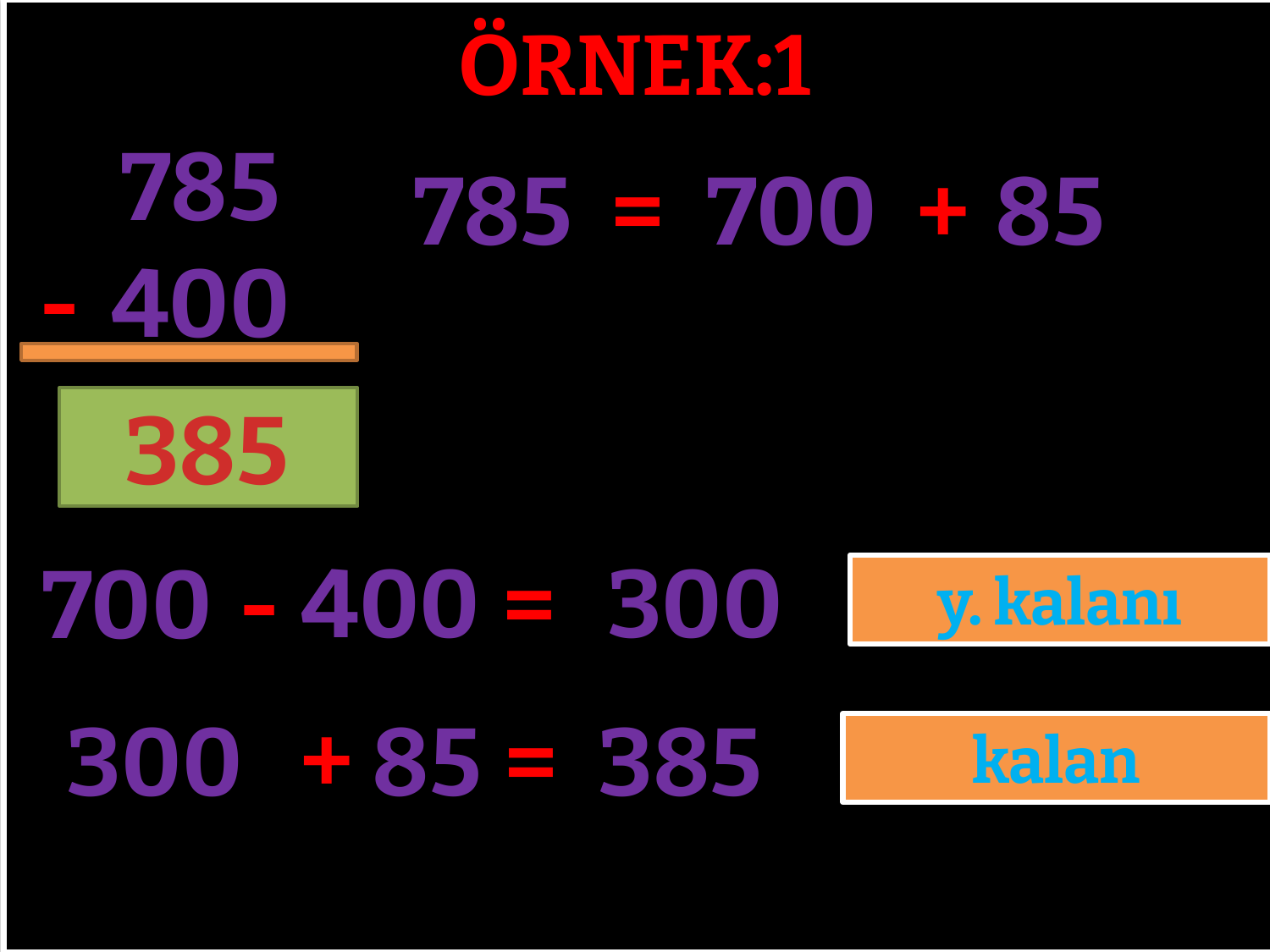

ÖRNEK:1
785
785
=
700
+
85
-
400
#

385

400
300
700
-
=
y. kalanı
+
300
85
=
385
kalan